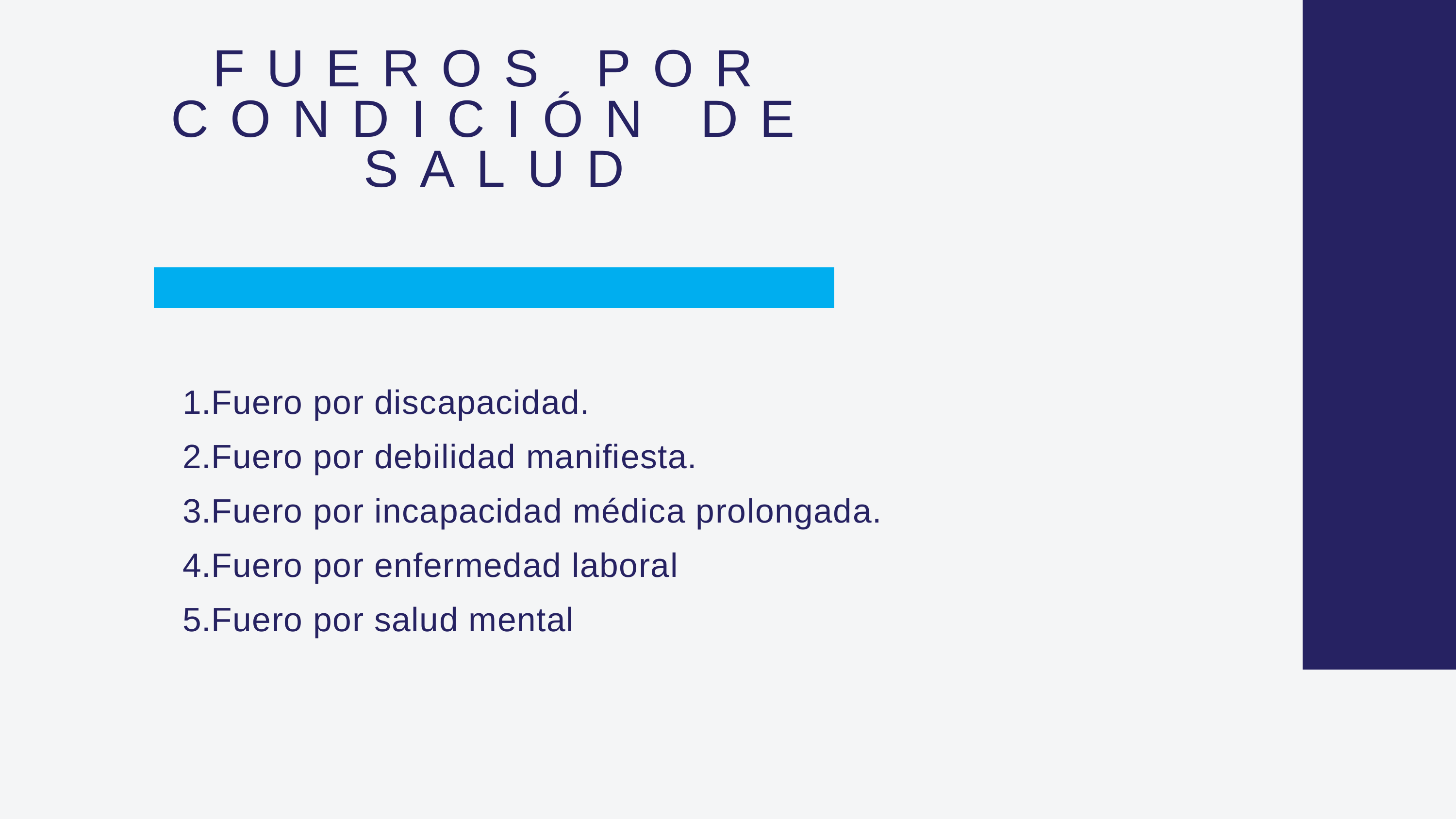

FUEROS POR CONDICIÓN DE SALUD

Fuero por discapacidad.
Fuero por debilidad manifiesta.
Fuero por incapacidad médica prolongada.
Fuero por enfermedad laboral
Fuero por salud mental